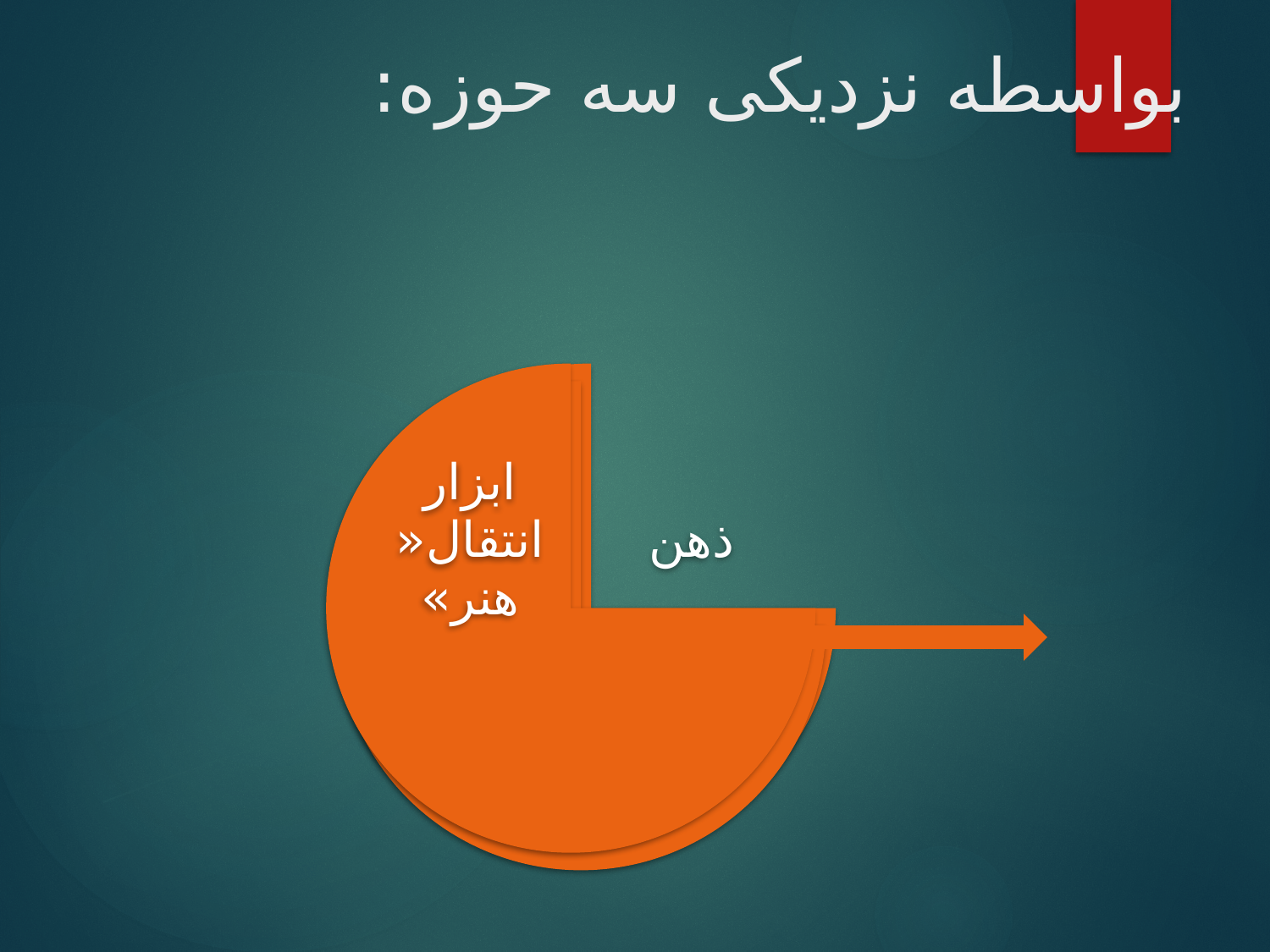

# بواسطه نزدیکی سه حوزه:
ذهن
نفس
ابزار انتقال«هنر»